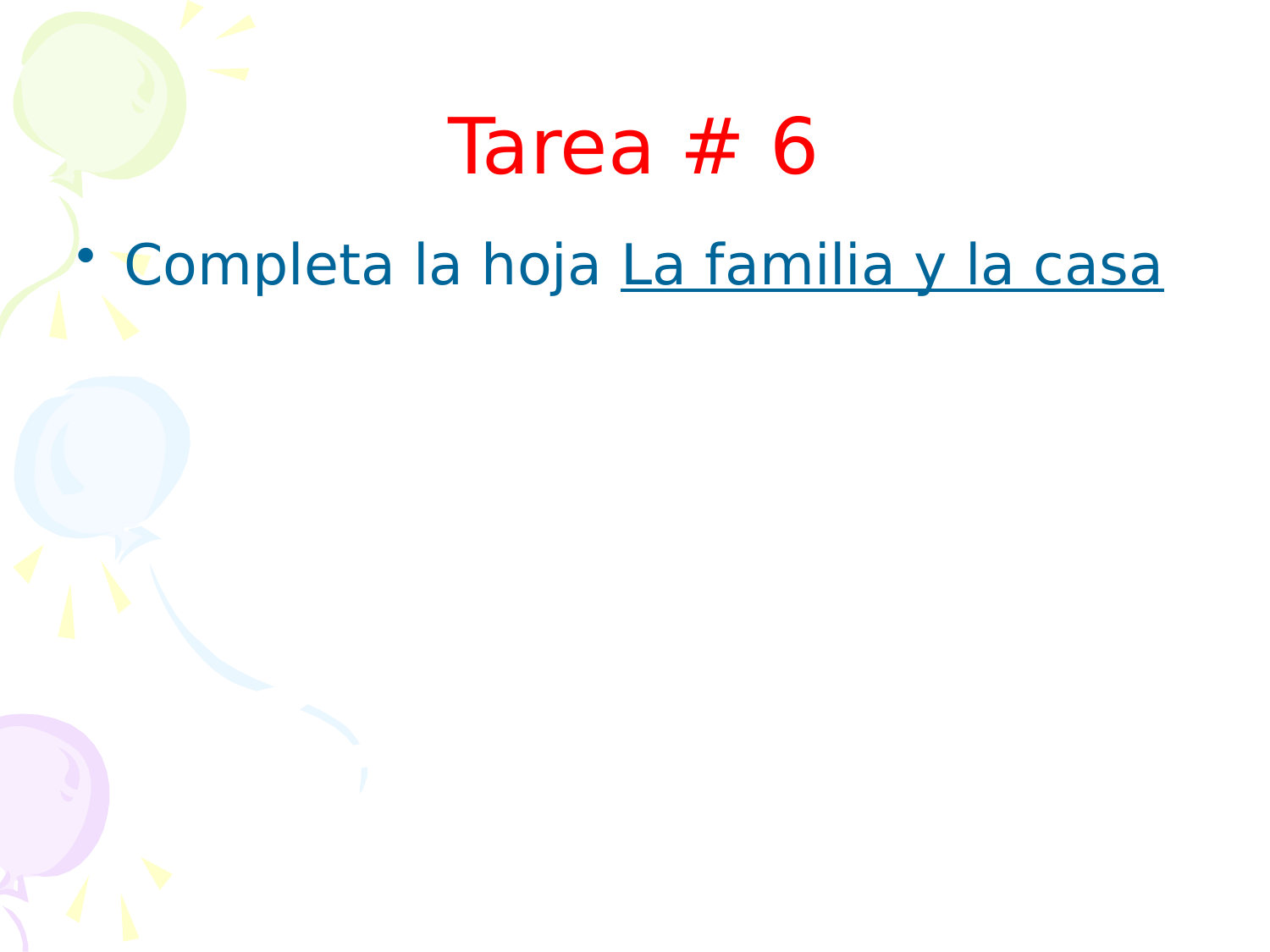

# Tarea # 6
Completa la hoja La familia y la casa